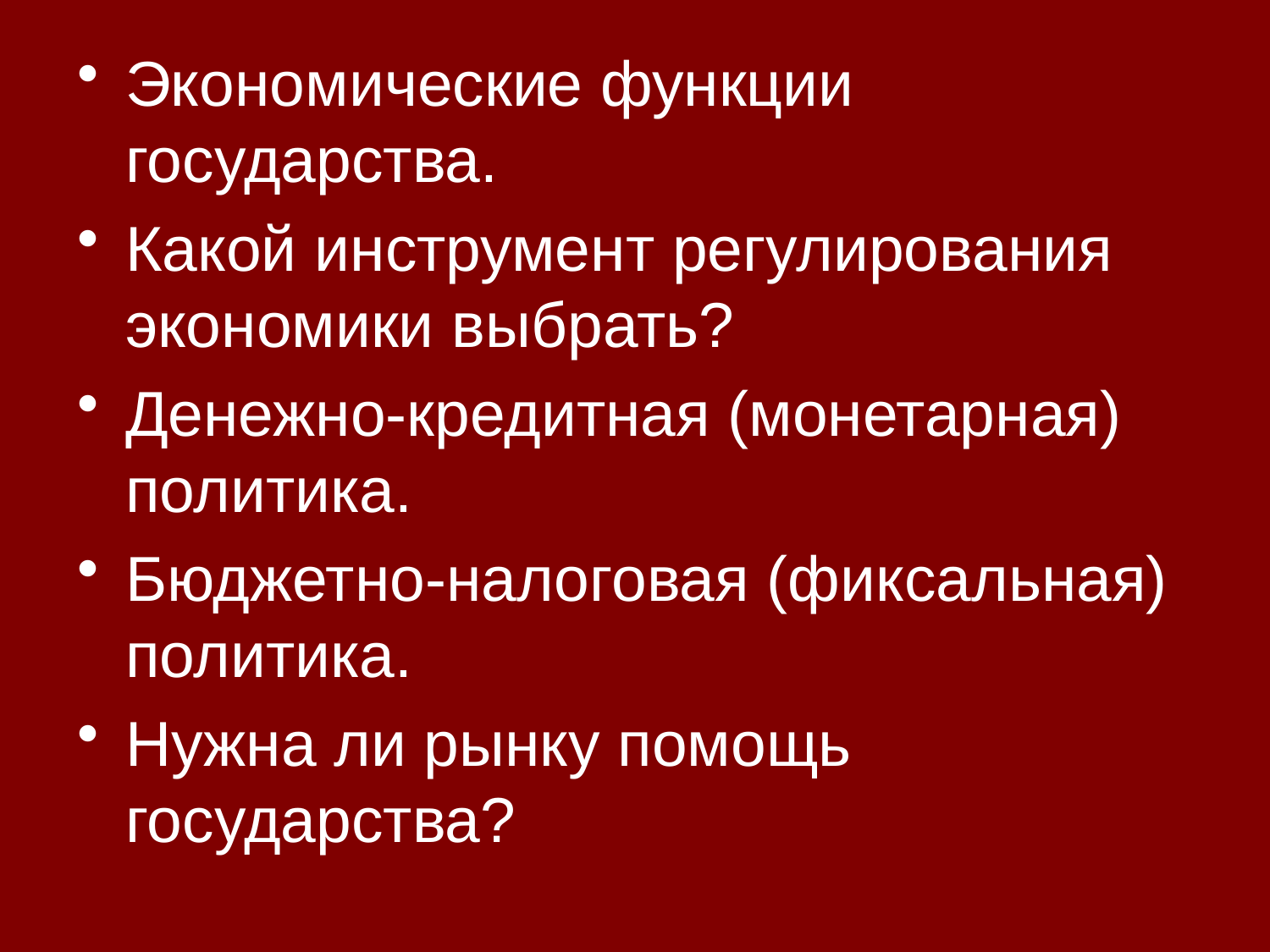

Экономические функции государства.
Какой инструмент регулирования экономики выбрать?
Денежно-кредитная (монетарная) политика.
Бюджетно-налоговая (фиксальная) политика.
Нужна ли рынку помощь государства?